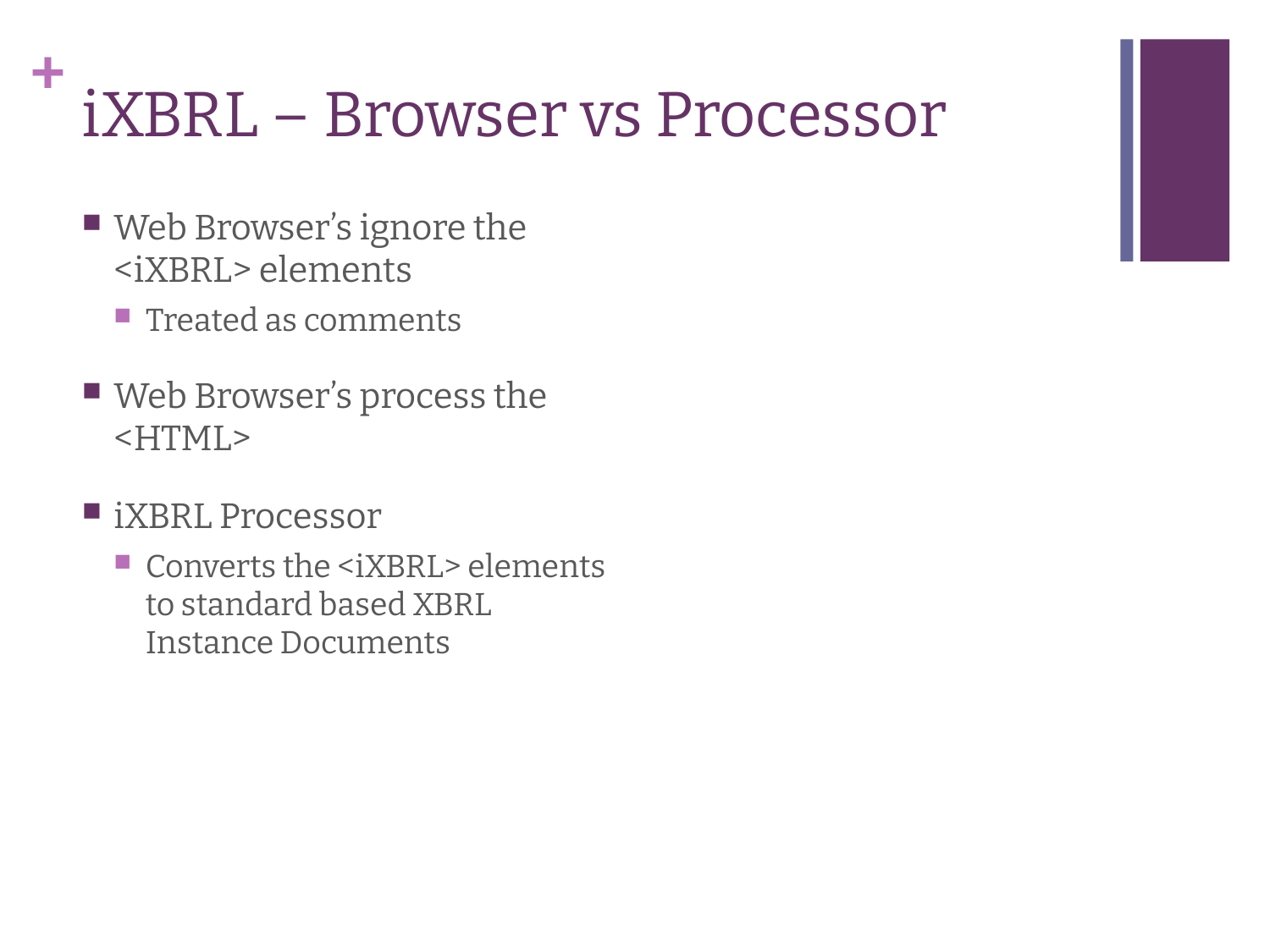

# iXBRL – Browser vs Processor
Web Browser’s ignore the <iXBRL> elements
Treated as comments
Web Browser’s process the <HTML>
iXBRL Processor
Converts the <iXBRL> elements to standard based XBRL Instance Documents